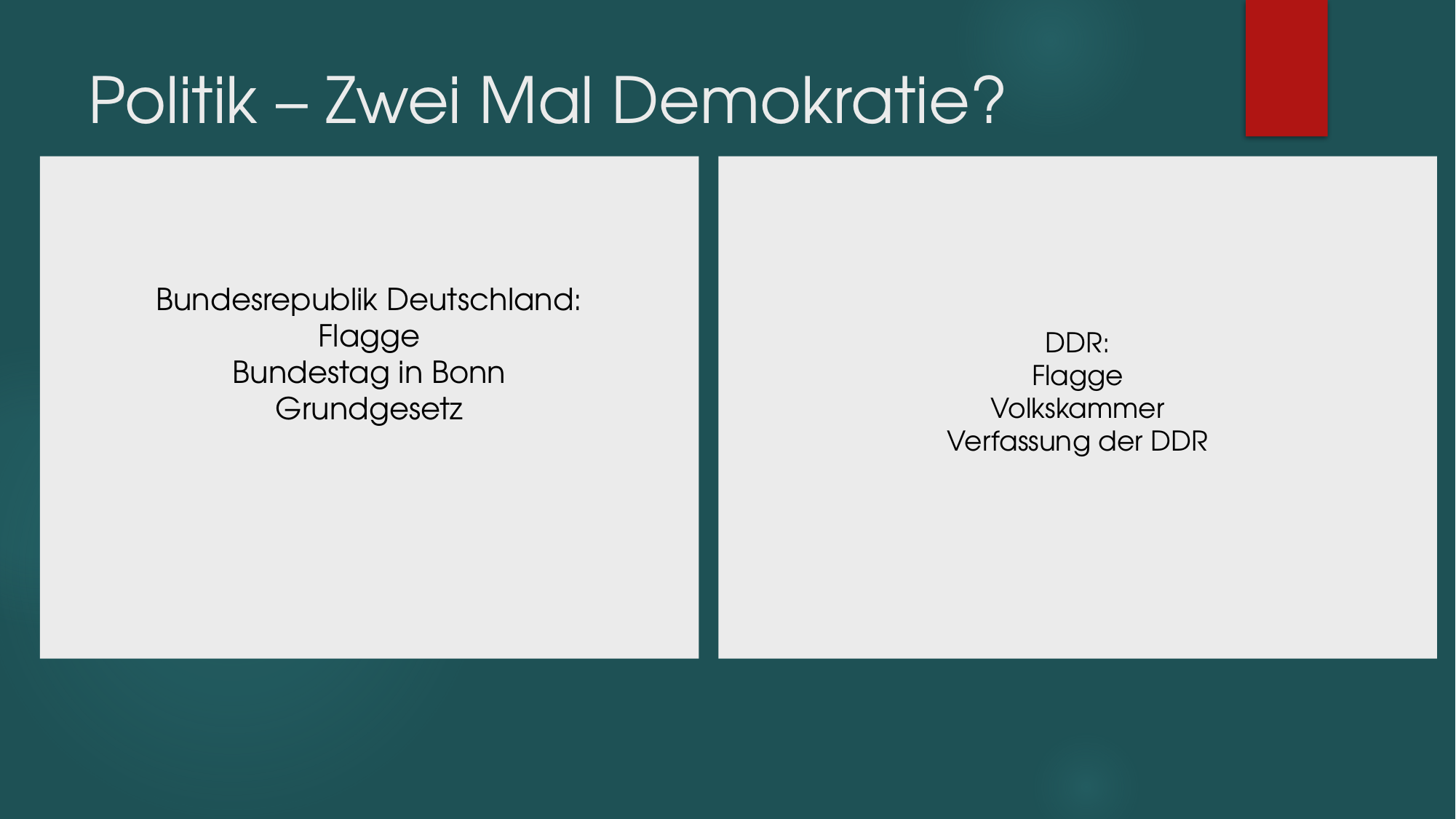

# Politik – Zwei Mal Demokratie?
Bundesrepublik Deutschland:
Flagge
Bundestag in Bonn
Grundgesetz

DDR:
Flagge
Volkskammer
Verfassung der DDR